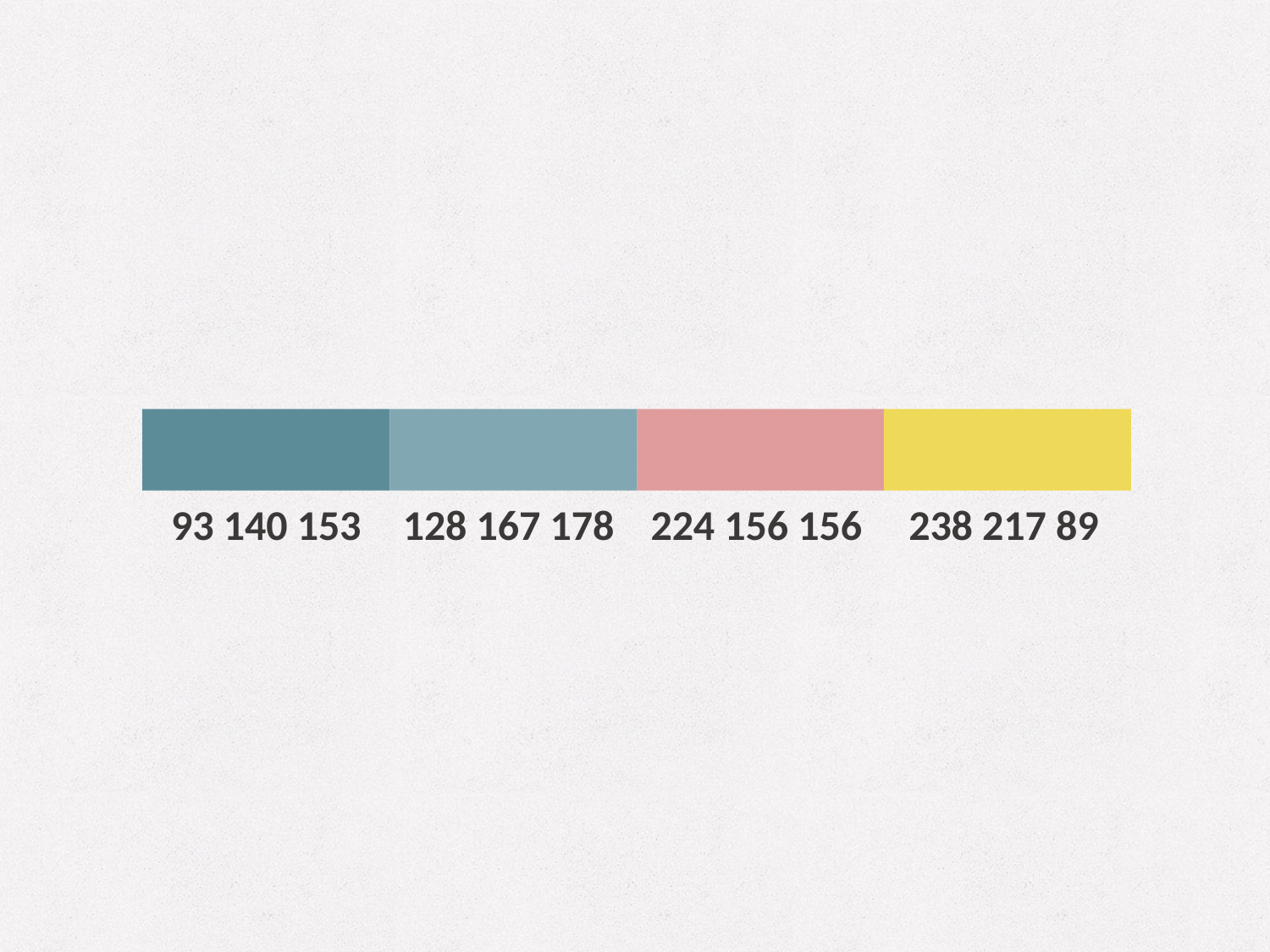

93 140 153
128 167 178
224 156 156
238 217 89